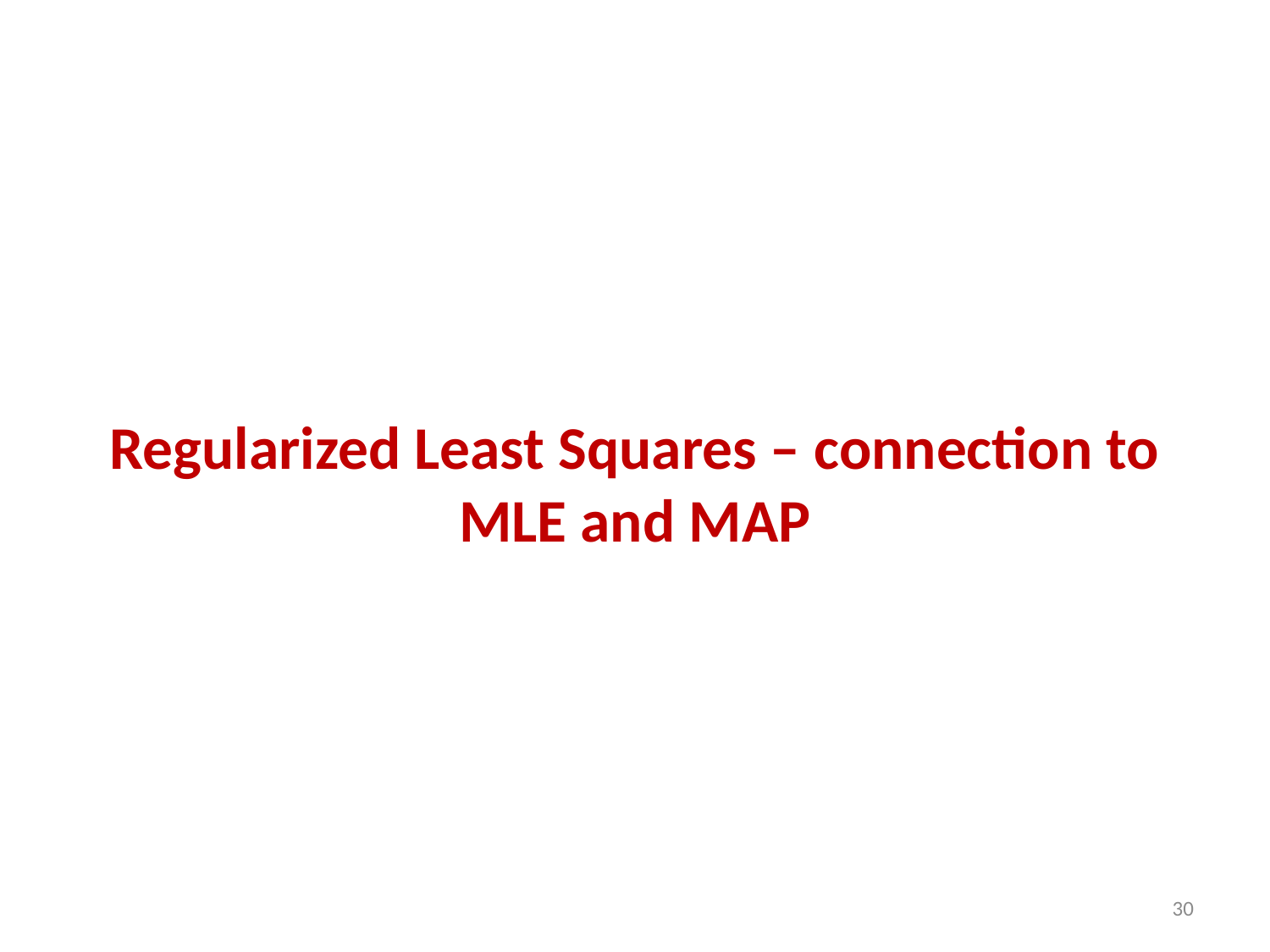

# Regularized Least Squares – connection to MLE and MAP
30